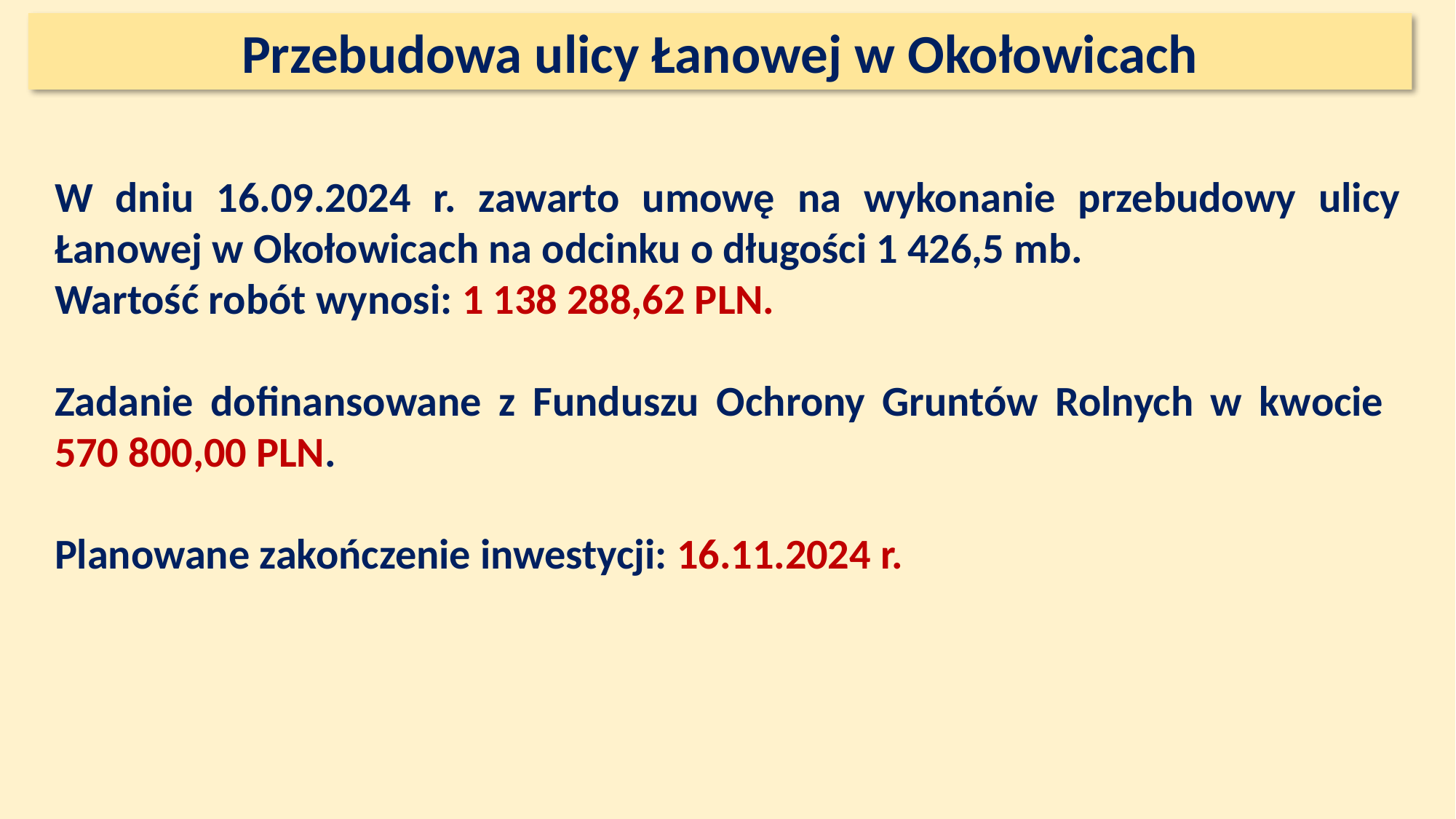

Przebudowa ulicy Łanowej w Okołowicach
#
W dniu 16.09.2024 r. zawarto umowę na wykonanie przebudowy ulicy Łanowej w Okołowicach na odcinku o długości 1 426,5 mb.
Wartość robót wynosi: 1 138 288,62 PLN.

Zadanie dofinansowane z Funduszu Ochrony Gruntów Rolnych w kwocie
570 800,00 PLN.

Planowane zakończenie inwestycji: 16.11.2024 r.